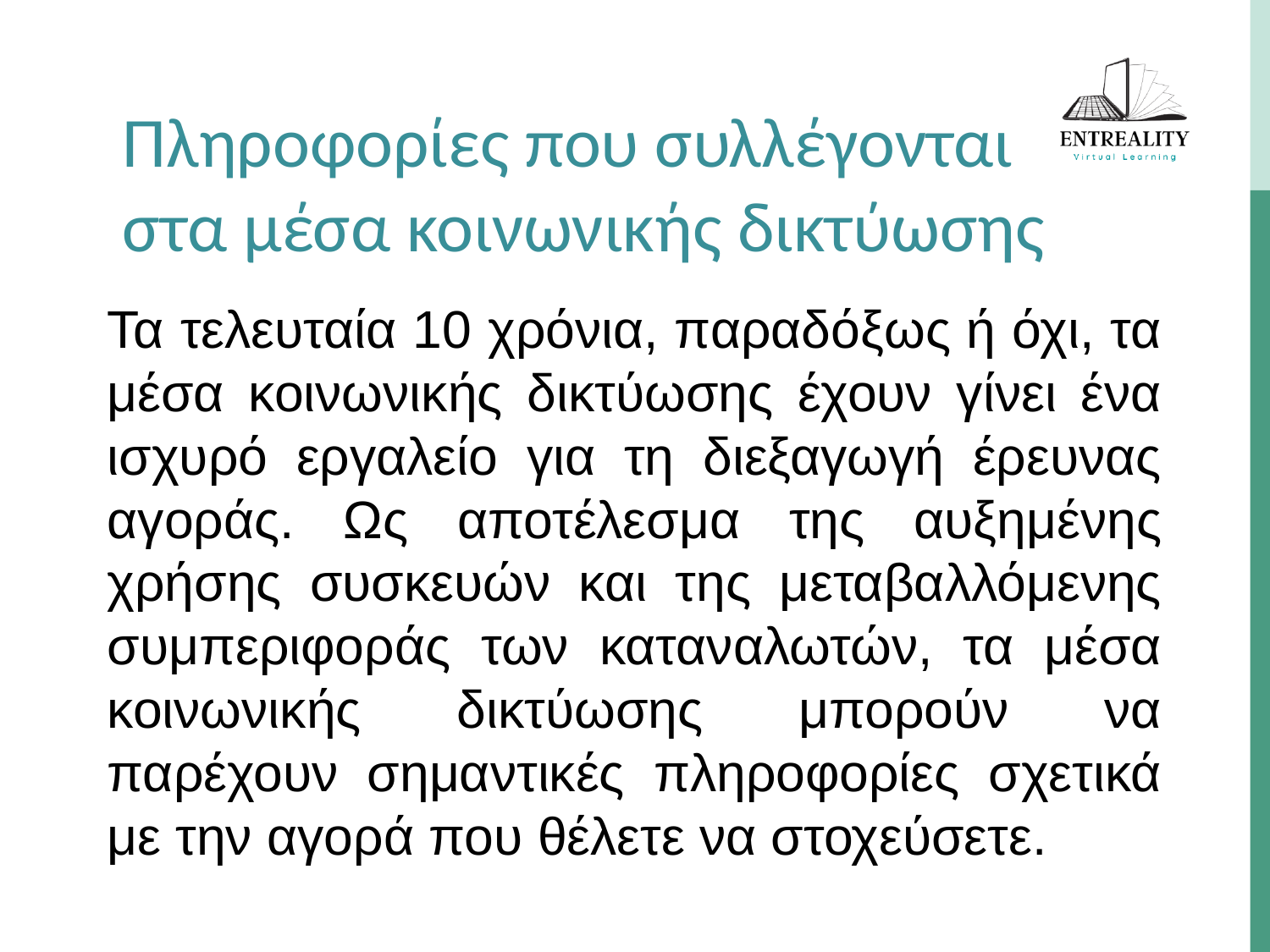

Πληροφορίες που συλλέγονται στα μέσα κοινωνικής δικτύωσης
Τα τελευταία 10 χρόνια, παραδόξως ή όχι, τα μέσα κοινωνικής δικτύωσης έχουν γίνει ένα ισχυρό εργαλείο για τη διεξαγωγή έρευνας αγοράς. Ως αποτέλεσμα της αυξημένης χρήσης συσκευών και της μεταβαλλόμενης συμπεριφοράς των καταναλωτών, τα μέσα κοινωνικής δικτύωσης μπορούν να παρέχουν σημαντικές πληροφορίες σχετικά με την αγορά που θέλετε να στοχεύσετε.